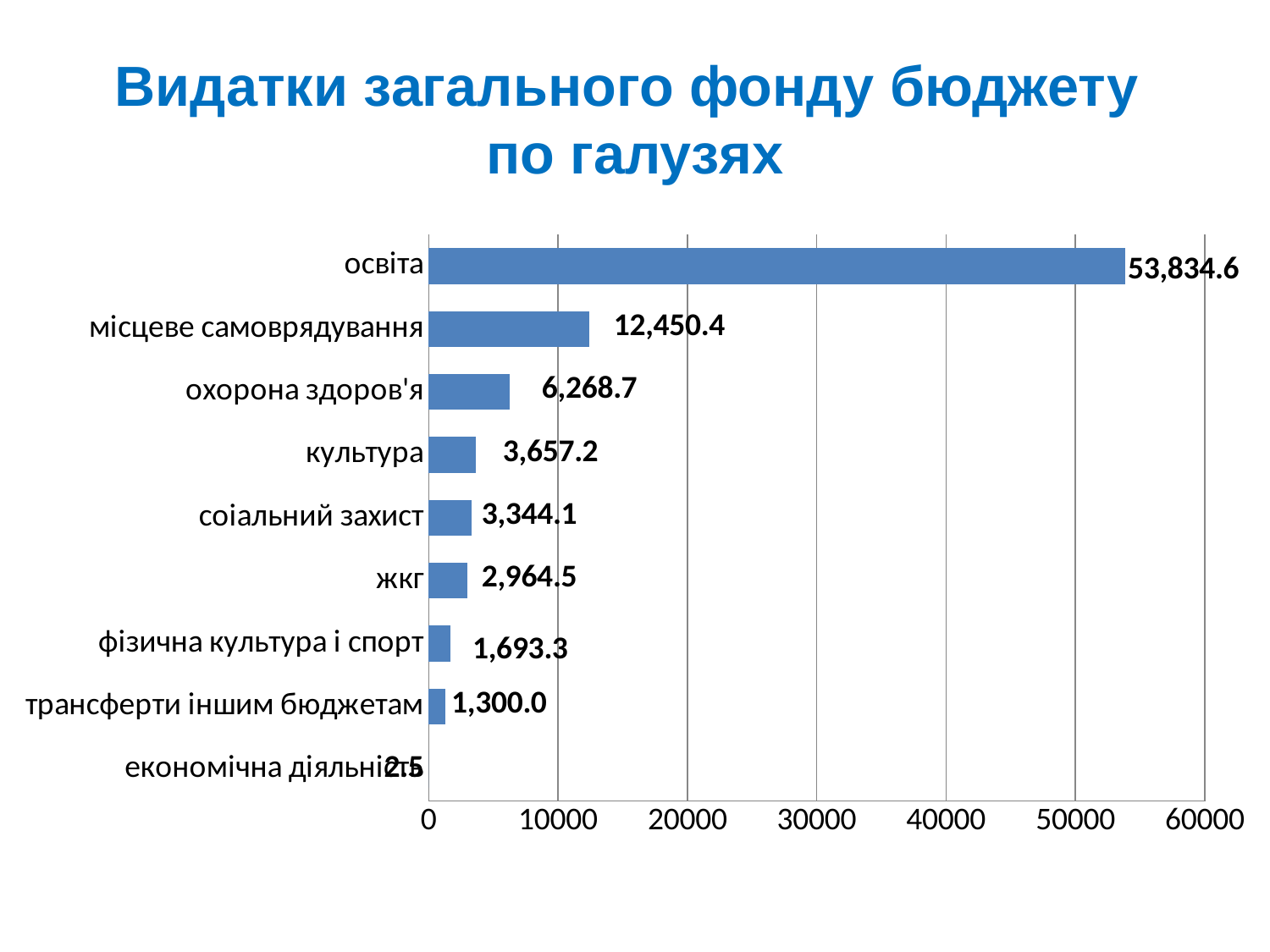

# Видатки загального фонду бюджету по галузях

### Chart

| Category | Ряд 1 |
|---|---|
| економічна діяльність | 2.5 |
| трансферти іншим бюджетам | 1300.0 |
| фізична культура і спорт | 1693.3 |
| жкг | 2964.5 |
| соіальний захист | 3344.1 |
| культура | 3657.2 |
| охорона здоров'я | 6268.7 |
| місцеве самоврядування | 12450.4 |
| освіта | 53834.6 |